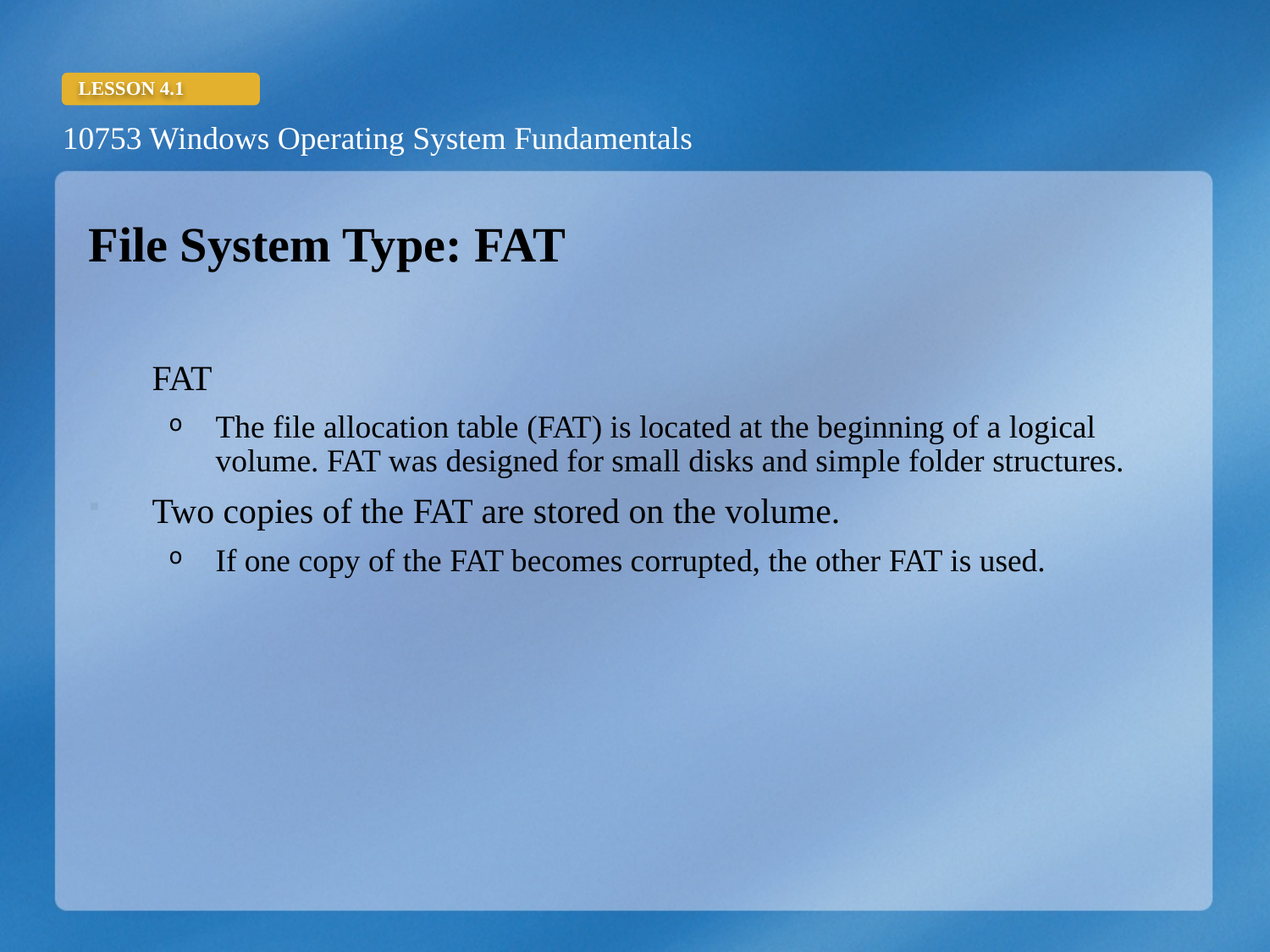

File System Type: FAT

FAT
The file allocation table (FAT) is located at the beginning of a logical volume. FAT was designed for small disks and simple folder structures.
Two copies of the FAT are stored on the volume.
If one copy of the FAT becomes corrupted, the other FAT is used.